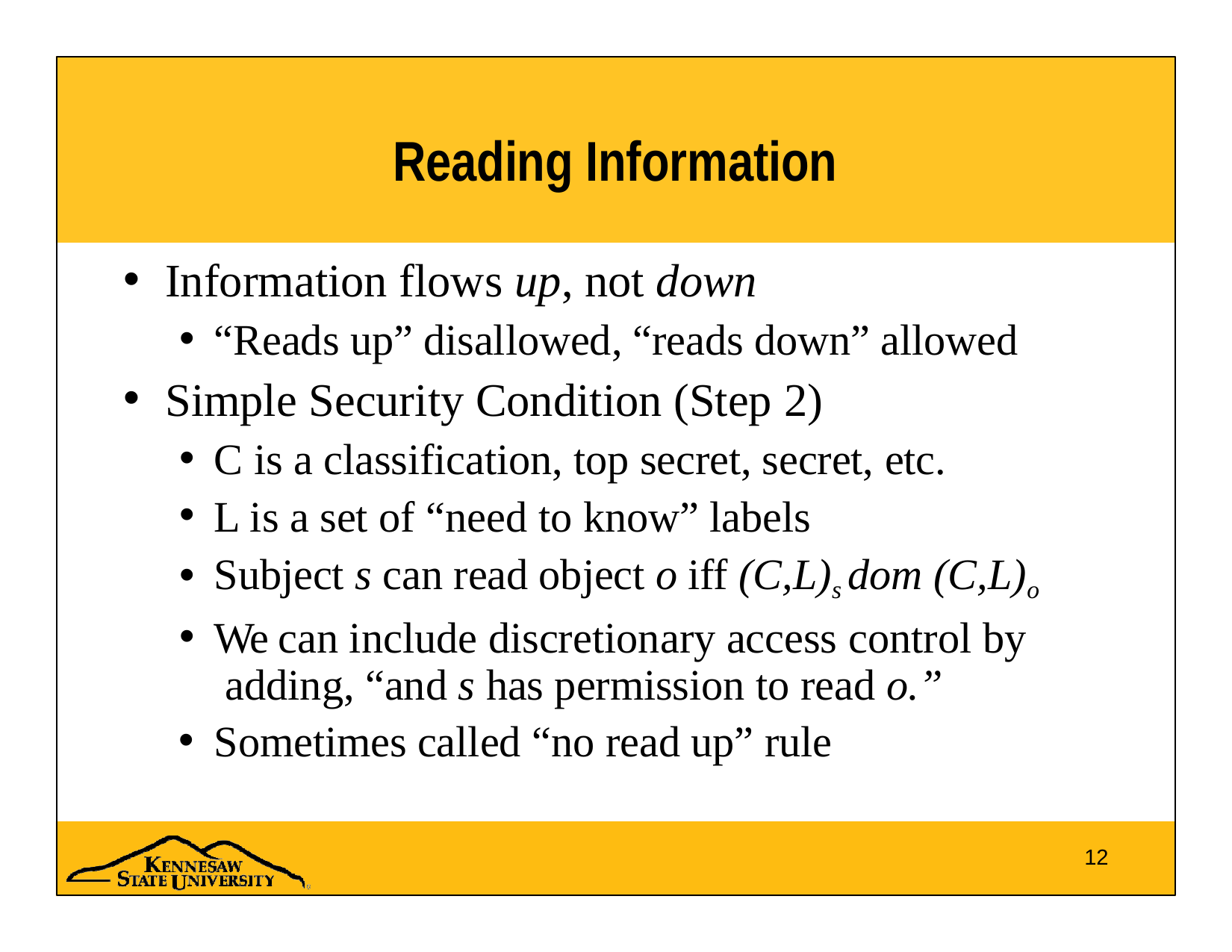

# Reading Information
Information flows up, not down
“Reads up” disallowed, “reads down” allowed
Simple Security Condition (Step 2)
C is a classification, top secret, secret, etc.
L is a set of “need to know” labels
Subject s can read object o iff (C,L)s dom (C,L)o
We can include discretionary access control by  adding, “and s has permission to read o.”
Sometimes called “no read up” rule
12